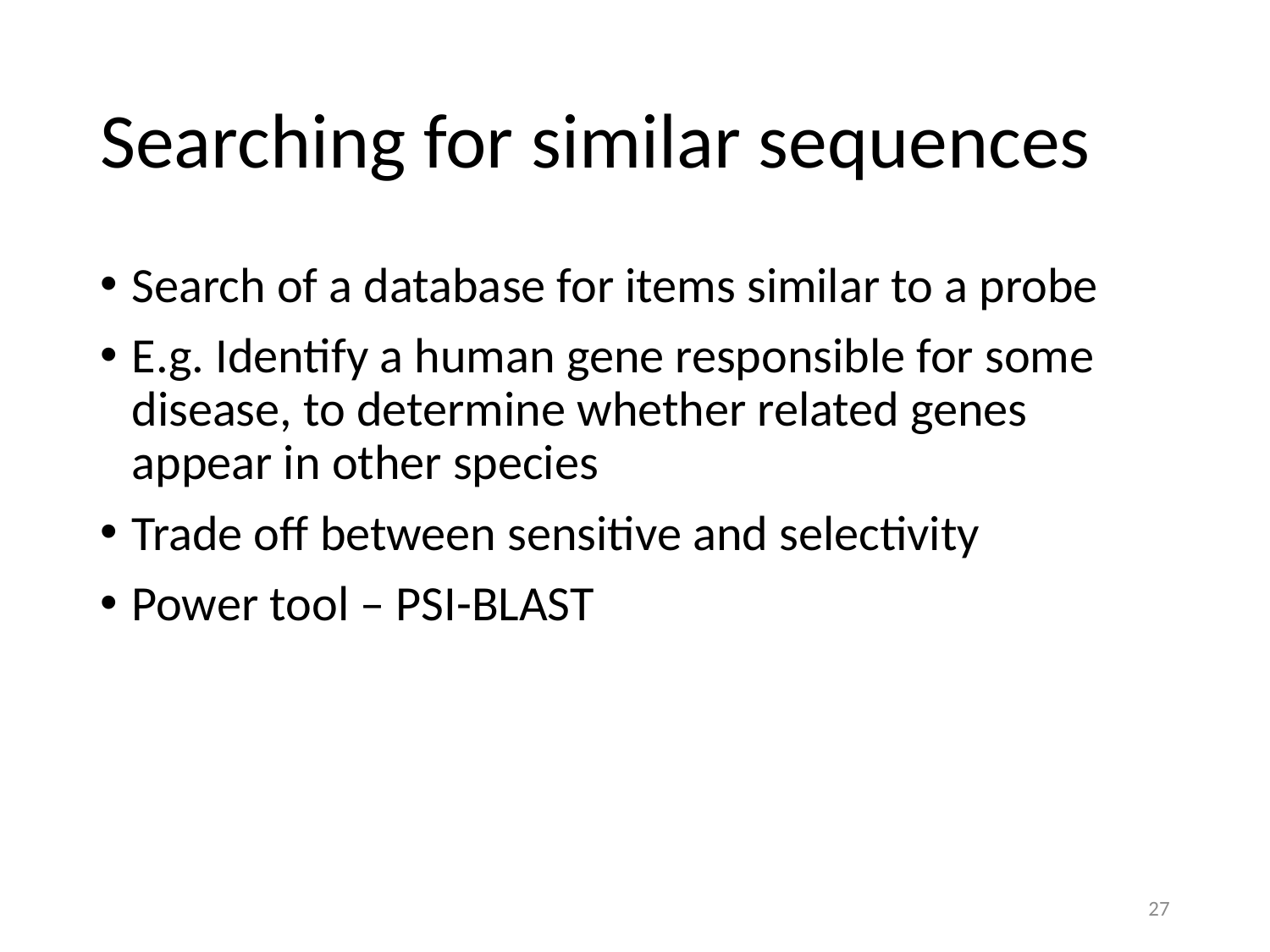

# Searching for similar sequences
Search of a database for items similar to a probe
E.g. Identify a human gene responsible for some disease, to determine whether related genes appear in other species
Trade off between sensitive and selectivity
Power tool – PSI-BLAST

27